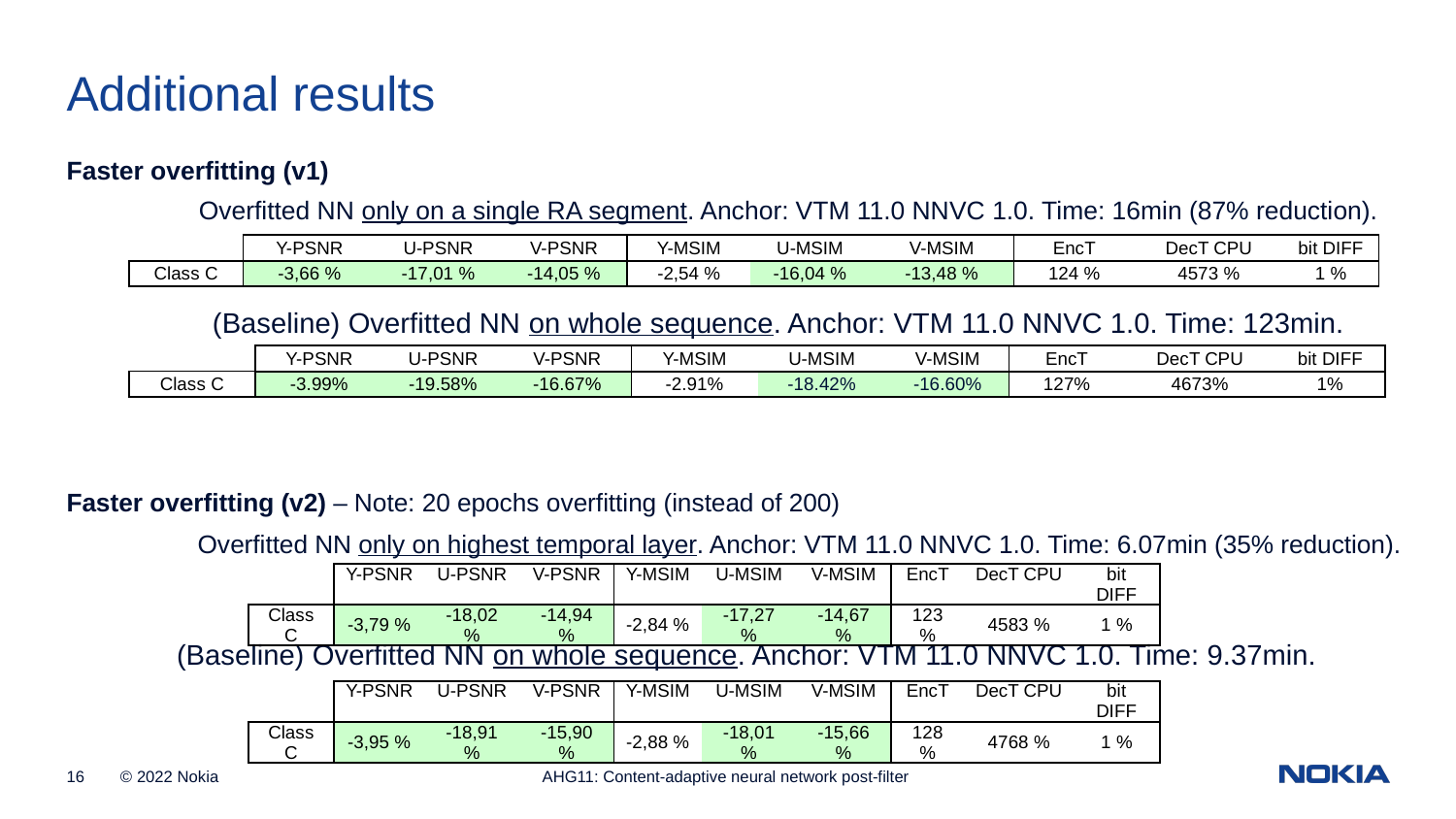

Additional results

Faster overfitting (v1)
	Overfitted NN only on a single RA segment. Anchor: VTM 11.0 NNVC 1.0. Time: 16min (87% reduction).
|  | Y-PSNR | U-PSNR | V-PSNR | Y-MSIM | U-MSIM | V-MSIM | EncT | DecT CPU | bit DIFF |
| --- | --- | --- | --- | --- | --- | --- | --- | --- | --- |
| Class C | -3,66 % | -17,01 % | -14,05 % | -2,54 % | -16,04 % | -13,48 % | 124 % | 4573 % | 1 % |
	(Baseline) Overfitted NN on whole sequence. Anchor: VTM 11.0 NNVC 1.0. Time: 123min.
|  | Y-PSNR | U-PSNR | V-PSNR | Y-MSIM | U-MSIM | V-MSIM | EncT | DecT CPU | bit DIFF |
| --- | --- | --- | --- | --- | --- | --- | --- | --- | --- |
| Class C | -3.99% | -19.58% | -16.67% | -2.91% | -18.42% | -16.60% | 127% | 4673% | 1% |
Faster overfitting (v2) – Note: 20 epochs overfitting (instead of 200)
	Overfitted NN only on highest temporal layer. Anchor: VTM 11.0 NNVC 1.0. Time: 6.07min (35% reduction).
|  | Y-PSNR | U-PSNR | V-PSNR | Y-MSIM | U-MSIM | V-MSIM | EncT | DecT CPU | bit DIFF |
| --- | --- | --- | --- | --- | --- | --- | --- | --- | --- |
| Class C | -3,79 % | -18,02 % | -14,94 % | -2,84 % | -17,27 % | -14,67 % | 123 % | 4583 % | 1 % |
(Baseline) Overfitted NN on whole sequence. Anchor: VTM 11.0 NNVC 1.0. Time: 9.37min.
|  | Y-PSNR | U-PSNR | V-PSNR | Y-MSIM | U-MSIM | V-MSIM | EncT | DecT CPU | bit DIFF |
| --- | --- | --- | --- | --- | --- | --- | --- | --- | --- |
| Class C | -3,95 % | -18,91 % | -15,90 % | -2,88 % | -18,01 % | -15,66 % | 128 % | 4768 % | 1 % |
AHG11: Content-adaptive neural network post-filter